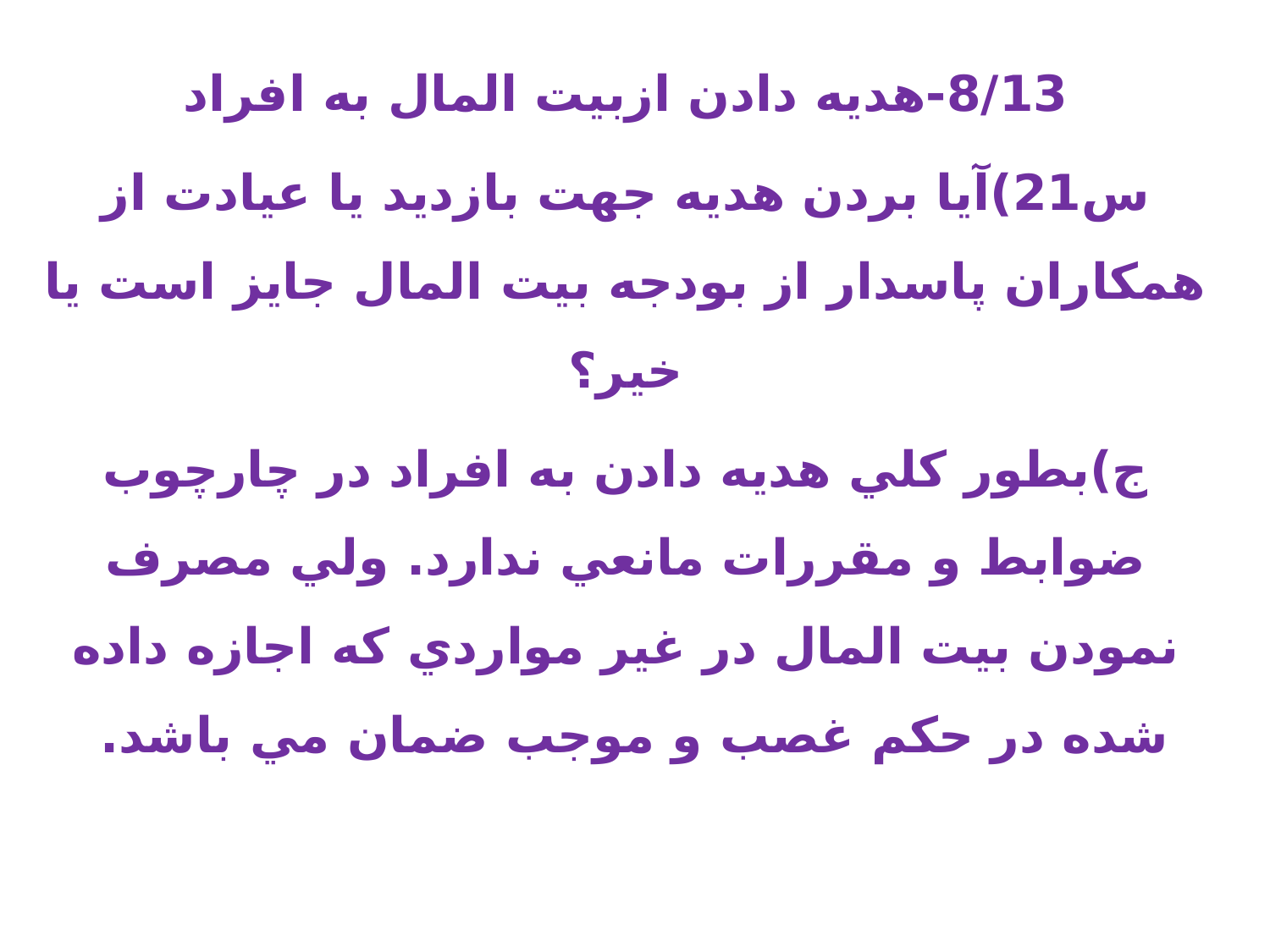

8/13-هدیه دادن ازبیت المال به افراد
س21)آيا بردن هديه جهت بازديد يا عيادت از همكاران پاسدار از بودجه بيت المال جايز است يا خير؟
ج)بطور كلي هديه دادن به افراد در چارچوب ضوابط و مقررات مانعي ندارد. ولي مصرف نمودن بيت المال در غير مواردي كه اجازه داده شده در حكم غصب و موجب ضمان مي باشد.